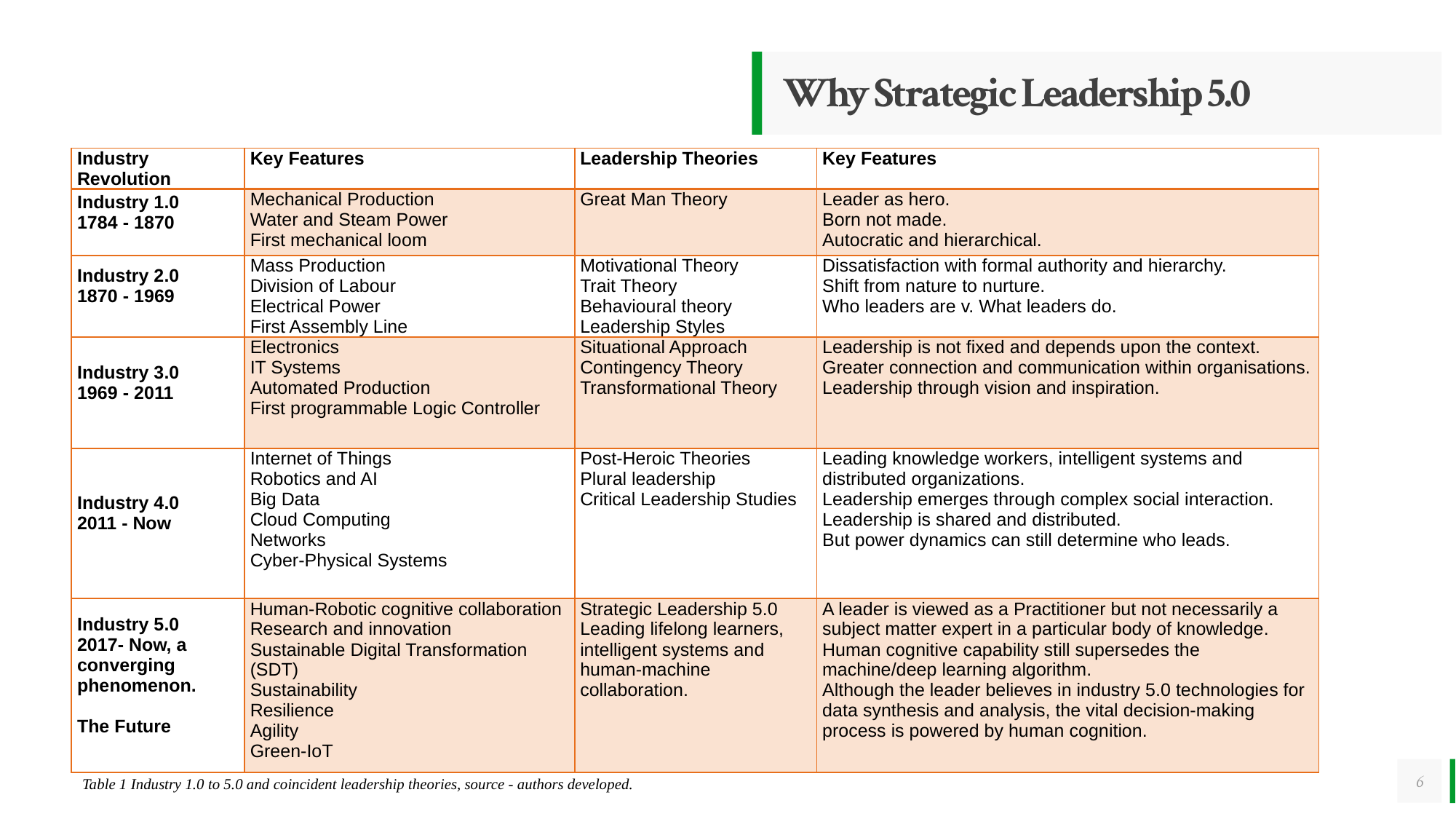

# Why Strategic Leadership 5.0
| Industry Revolution | Key Features | Leadership Theories | Key Features |
| --- | --- | --- | --- |
| Industry 1.0 1784 - 1870 | Mechanical Production Water and Steam Power First mechanical loom | Great Man Theory | Leader as hero. Born not made. Autocratic and hierarchical. |
| Industry 2.0 1870 - 1969 | Mass Production Division of Labour Electrical Power First Assembly Line | Motivational Theory Trait Theory Behavioural theory Leadership Styles | Dissatisfaction with formal authority and hierarchy. Shift from nature to nurture. Who leaders are v. What leaders do. |
| Industry 3.0 1969 - 2011 | Electronics IT Systems Automated Production First programmable Logic Controller | Situational Approach Contingency Theory Transformational Theory | Leadership is not fixed and depends upon the context. Greater connection and communication within organisations. Leadership through vision and inspiration. |
| Industry 4.0 2011 - Now | Internet of Things Robotics and AI Big Data Cloud Computing Networks Cyber-Physical Systems | Post-Heroic Theories Plural leadership Critical Leadership Studies | Leading knowledge workers, intelligent systems and distributed organizations. Leadership emerges through complex social interaction. Leadership is shared and distributed. But power dynamics can still determine who leads. |
| Industry 5.0 2017- Now, a converging phenomenon. The Future | Human-Robotic cognitive collaboration Research and innovation Sustainable Digital Transformation (SDT) Sustainability Resilience Agility Green-IoT | Strategic Leadership 5.0 Leading lifelong learners, intelligent systems and human-machine collaboration. | A leader is viewed as a Practitioner but not necessarily a subject matter expert in a particular body of knowledge. Human cognitive capability still supersedes the machine/deep learning algorithm. Although the leader believes in industry 5.0 technologies for data synthesis and analysis, the vital decision-making process is powered by human cognition. |

Table 1 Industry 1.0 to 5.0 and coincident leadership theories, source - authors developed.
6